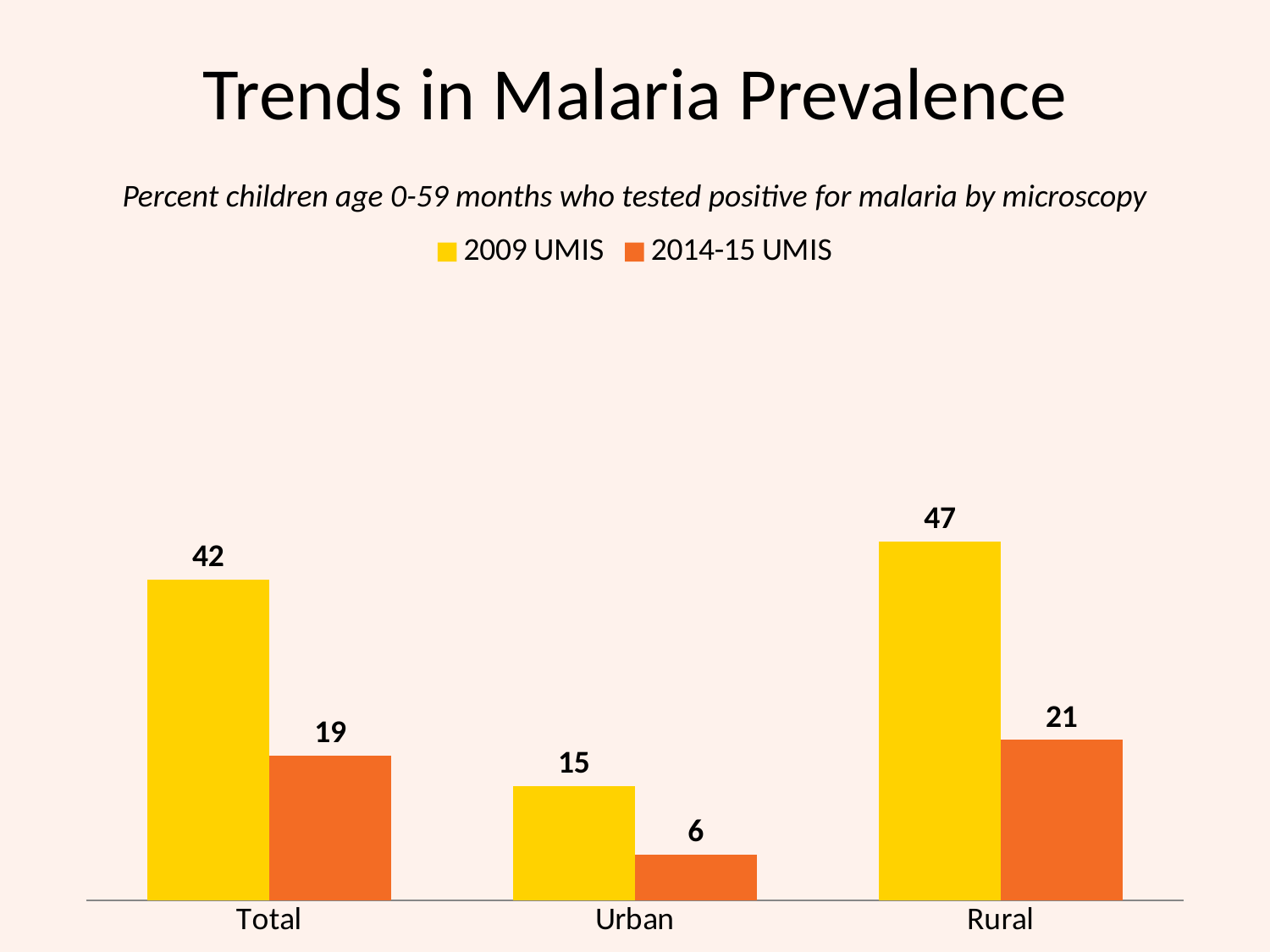

Trends in Malaria Prevalence
Percent children age 0-59 months who tested positive for malaria by microscopy

### Chart

| Category | 2009 UMIS | 2014-15 UMIS |
|---|---|---|
| Total | 42.0 | 19.0 |
| Urban | 15.0 | 6.0 |
| Rural | 47.0 | 21.0 |